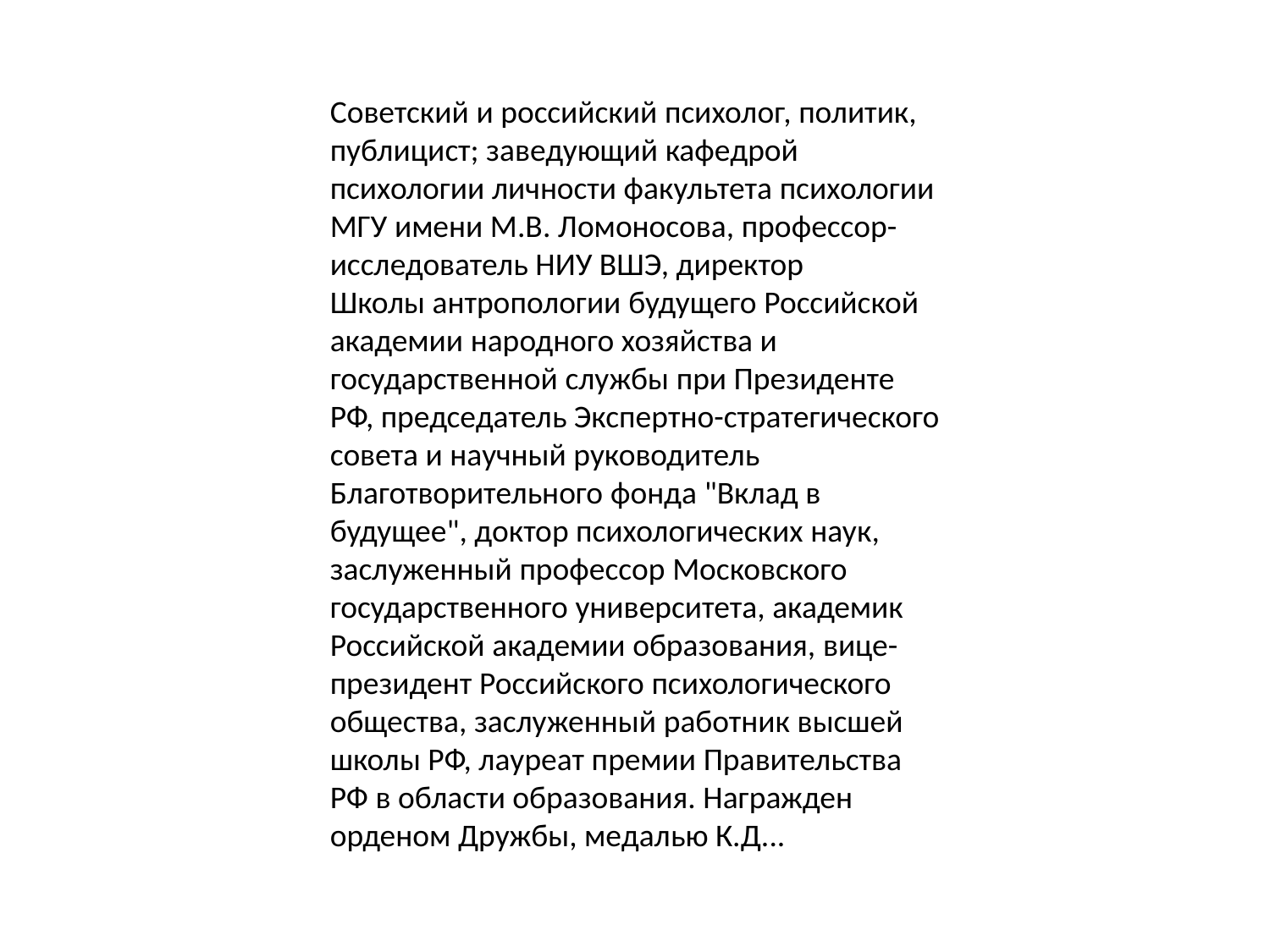

Советский и российский психолог, политик, публицист; заведующий кафедрой психологии личности факультета психологии МГУ имени М.В. Ломоносова, профессор-исследователь НИУ ВШЭ, директор Школы антропологии будущего Российской академии народного хозяйства и государственной службы при Президенте РФ, председатель Экспертно-стратегического совета и научный руководитель Благотворительного фонда "Вклад в будущее", доктор психологических наук, заслуженный профессор Московского государственного университета, академик Российской академии образования, вице-президент Российского психологического общества, заслуженный работник высшей школы РФ, лауреат премии Правительства РФ в области образования. Награжден орденом Дружбы, медалью К.Д...